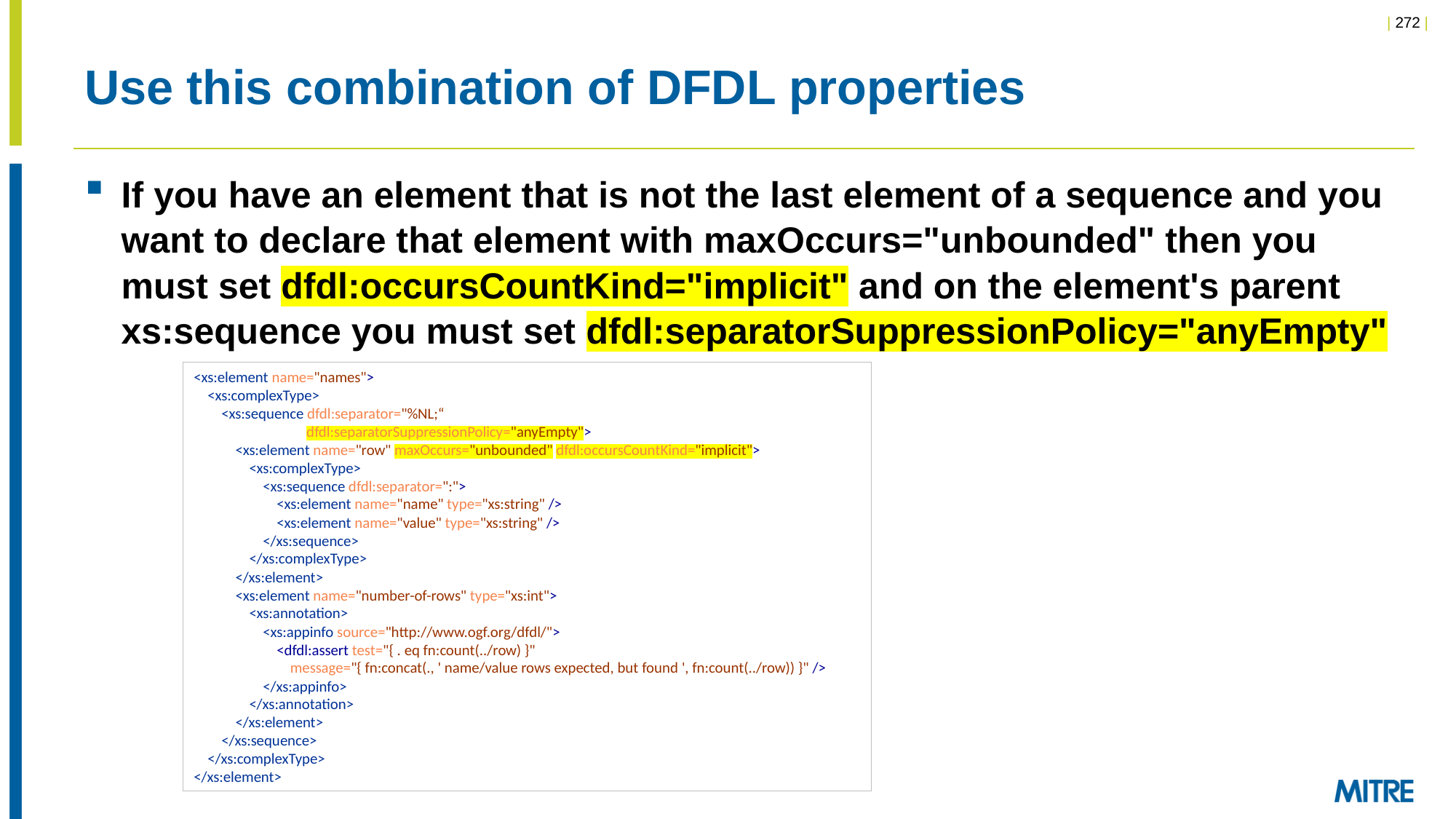

# Use this combination of DFDL properties
If you have an element that is not the last element of a sequence and you want to declare that element with maxOccurs="unbounded" then you must set dfdl:occursCountKind="implicit" and on the element's parent xs:sequence you must set dfdl:separatorSuppressionPolicy="anyEmpty"

<xs:element name="names">
    <xs:complexType>
        <xs:sequence dfdl:separator="%NL;“
	 dfdl:separatorSuppressionPolicy="anyEmpty">
            <xs:element name="row" maxOccurs="unbounded" dfdl:occursCountKind="implicit">
                <xs:complexType>
                    <xs:sequence dfdl:separator=":">
                        <xs:element name="name" type="xs:string" />
                        <xs:element name="value" type="xs:string" />
                    </xs:sequence>
                </xs:complexType>
            </xs:element>
            <xs:element name="number-of-rows" type="xs:int">
                <xs:annotation>
                    <xs:appinfo source="http://www.ogf.org/dfdl/">
                        <dfdl:assert test="{ . eq fn:count(../row) }"
                            message="{ fn:concat(., ' name/value rows expected, but found ', fn:count(../row)) }" />
                    </xs:appinfo>
                </xs:annotation>
            </xs:element>
        </xs:sequence>
    </xs:complexType>
</xs:element>